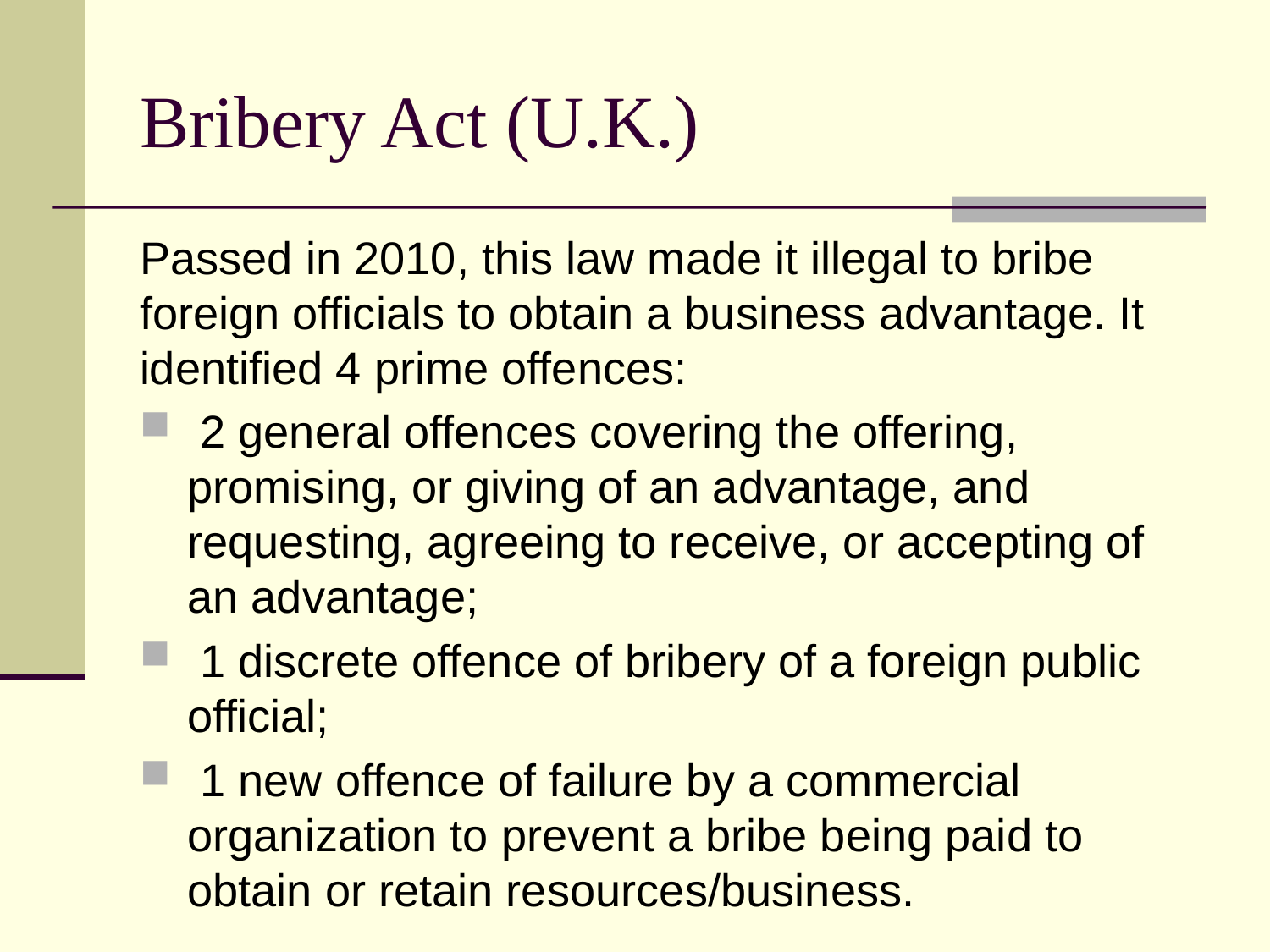

# Bribery Act (U.K.)
Passed in 2010, this law made it illegal to bribe foreign officials to obtain a business advantage. It identified 4 prime offences:
 2 general offences covering the offering, promising, or giving of an advantage, and requesting, agreeing to receive, or accepting of an advantage;
 1 discrete offence of bribery of a foreign public official;
 1 new offence of failure by a commercial organization to prevent a bribe being paid to obtain or retain resources/business.